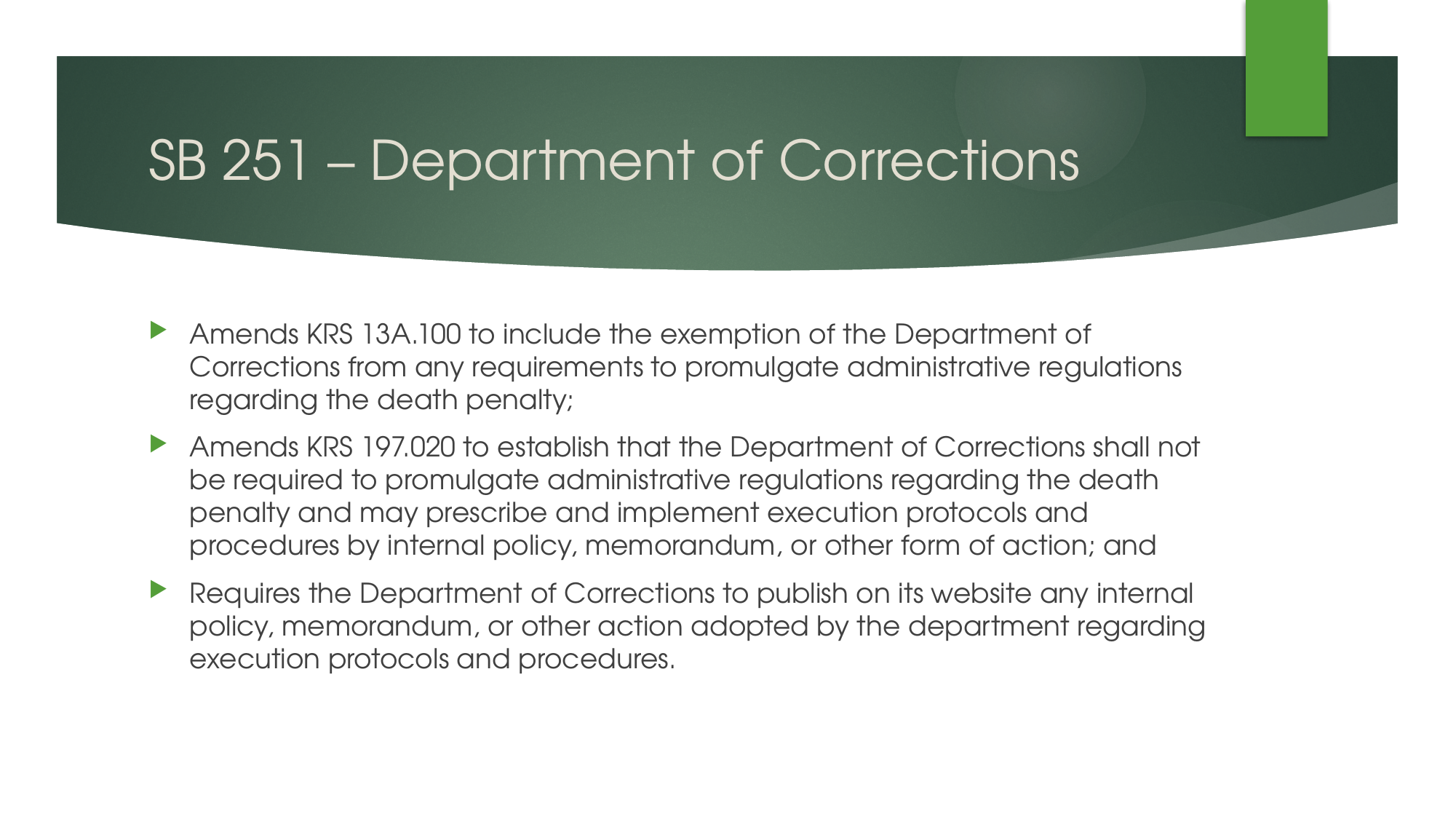

# SB 251 – Department of Corrections
Amends KRS 13A.100 to include the exemption of the Department of Corrections from any requirements to promulgate administrative regulations regarding the death penalty;
Amends KRS 197.020 to establish that the Department of Corrections shall not be required to promulgate administrative regulations regarding the death penalty and may prescribe and implement execution protocols and procedures by internal policy, memorandum, or other form of action; and
Requires the Department of Corrections to publish on its website any internal policy, memorandum, or other action adopted by the department regarding execution protocols and procedures.